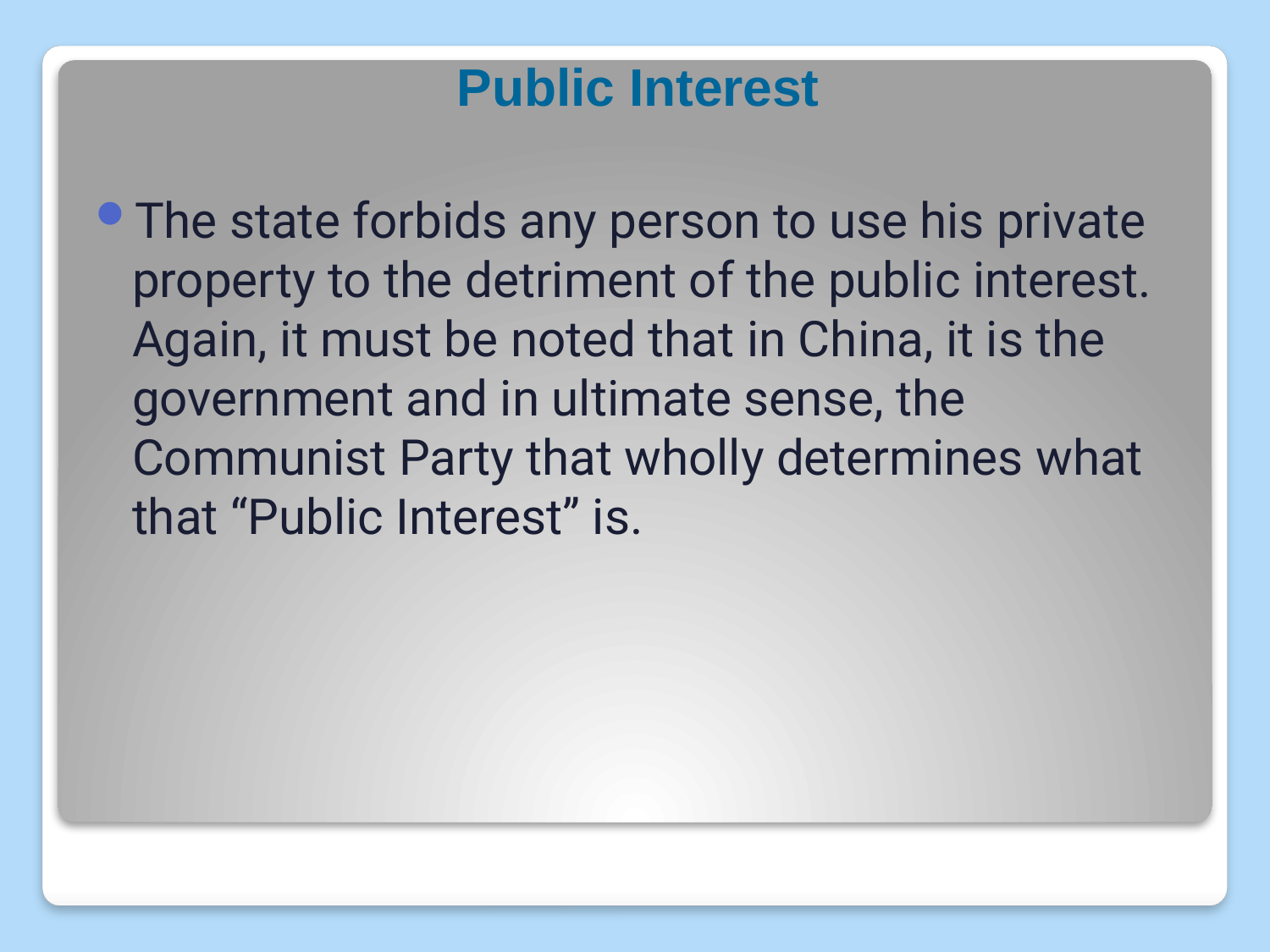

# Public Interest
The state forbids any person to use his private property to the detriment of the public interest. Again, it must be noted that in China, it is the government and in ultimate sense, the Communist Party that wholly determines what that “Public Interest” is.